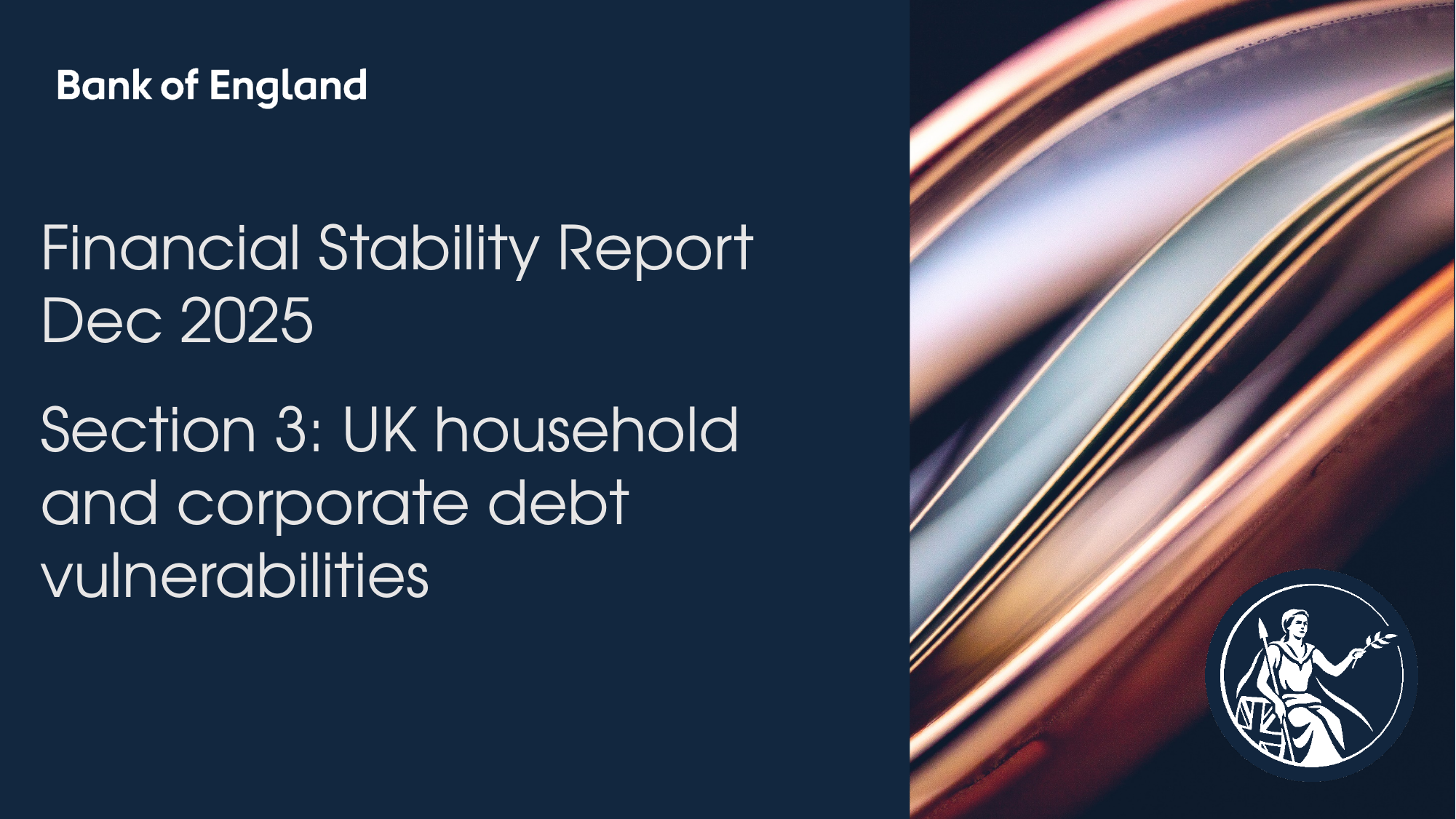

Financial Stability Report
Dec 2025
Section 3: UK household and corporate debt vulnerabilities